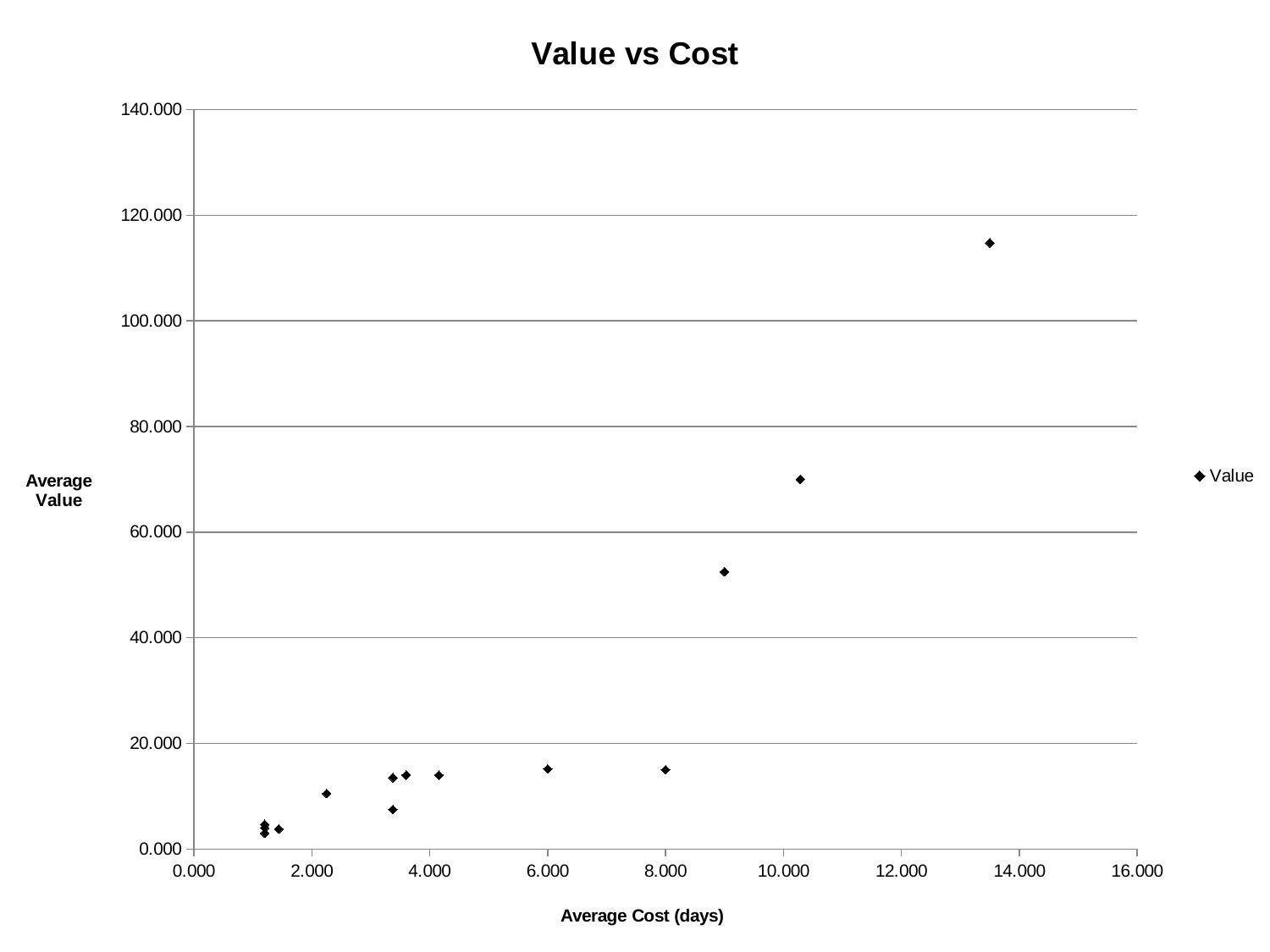

### Chart: Value vs Cost

| Category | Value |
|---|---|